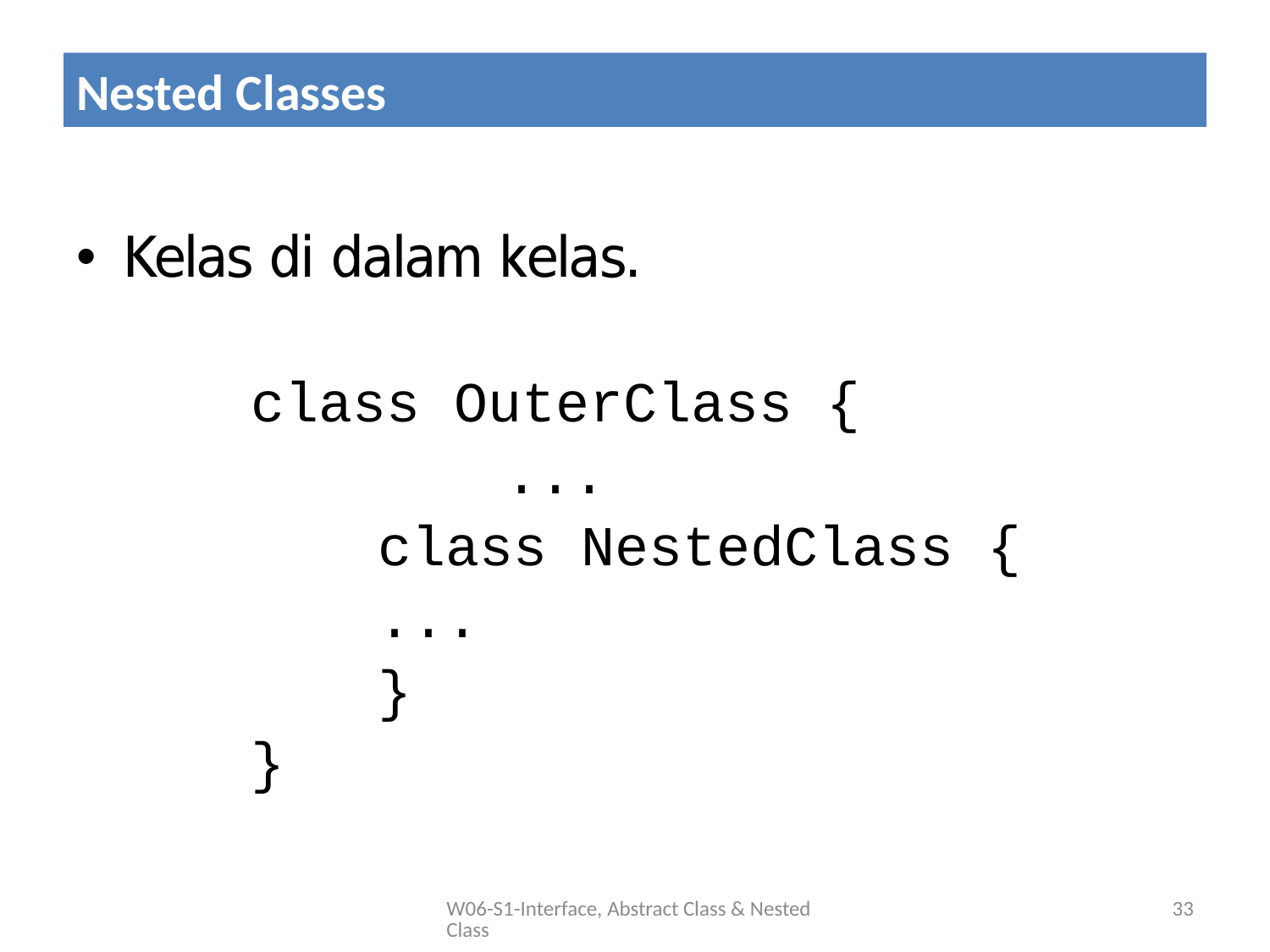

# Nested Classes
Kelas di dalam kelas.

		class OuterClass {
   	 		...
    		class NestedClass {
     		...
     		}
		}

33
W06-S1-Interface, Abstract Class & Nested Class